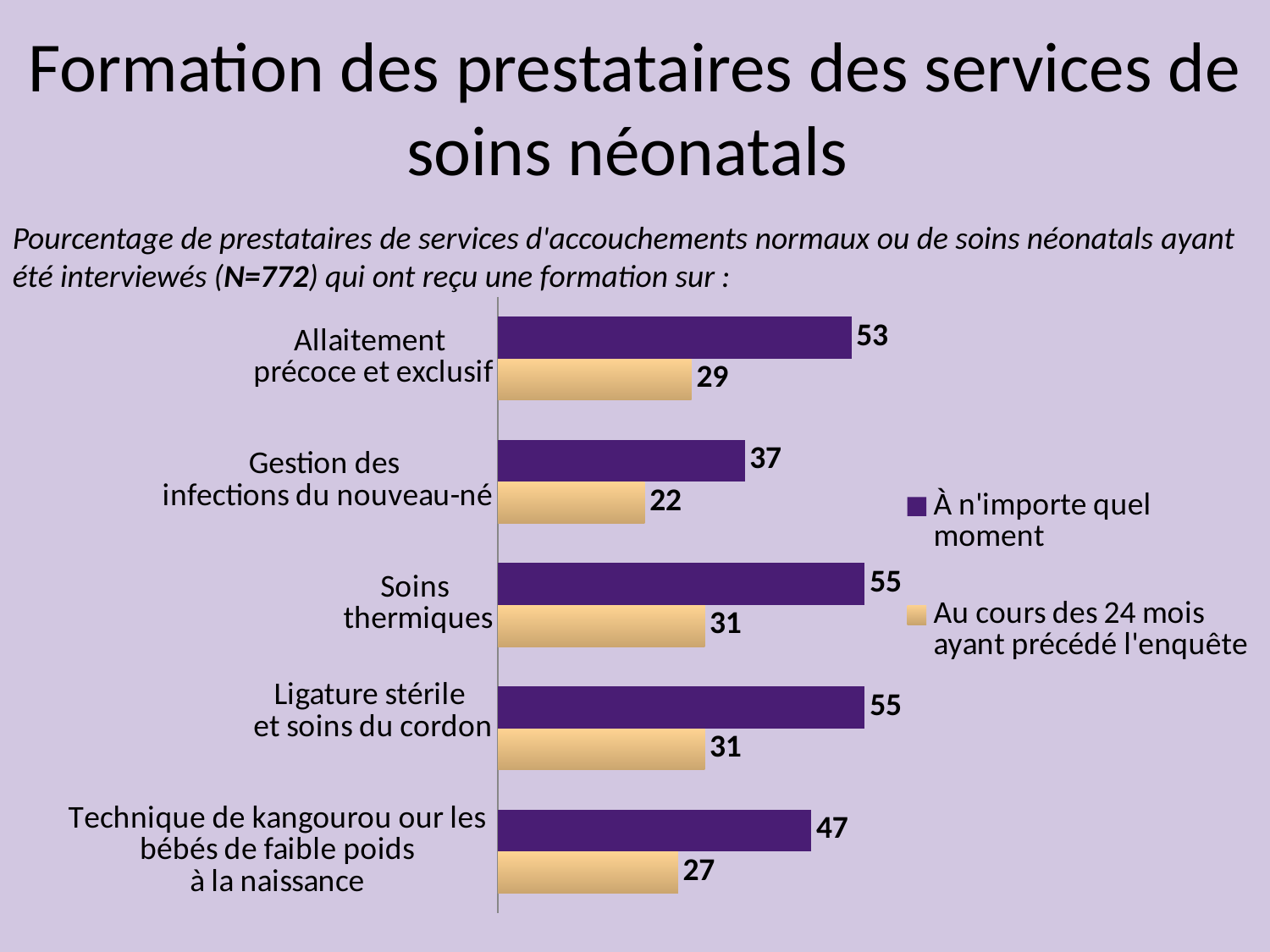

Formation des prestataires des services de soins néonatals
Pourcentage de prestataires de services d'accouchements normaux ou de soins néonatals ayant été interviewés (N=772) qui ont reçu une formation sur :

### Chart

| Category | Au cours des 24 mois ayant précédé l'enquête | À n'importe quel moment |
|---|---|---|
| Technique de kangourou our les
bébés de faible poids
à la naissance  | 27.0 | 47.0 |
| Ligature stérile
et soins du cordon
 | 31.0 | 55.0 |
| Soins
thermiques | 31.0 | 55.0 |
| Gestion des
infections du nouveau-né | 22.0 | 37.0 |
| Allaitement
précoce et exclusif | 29.0 | 53.0 |